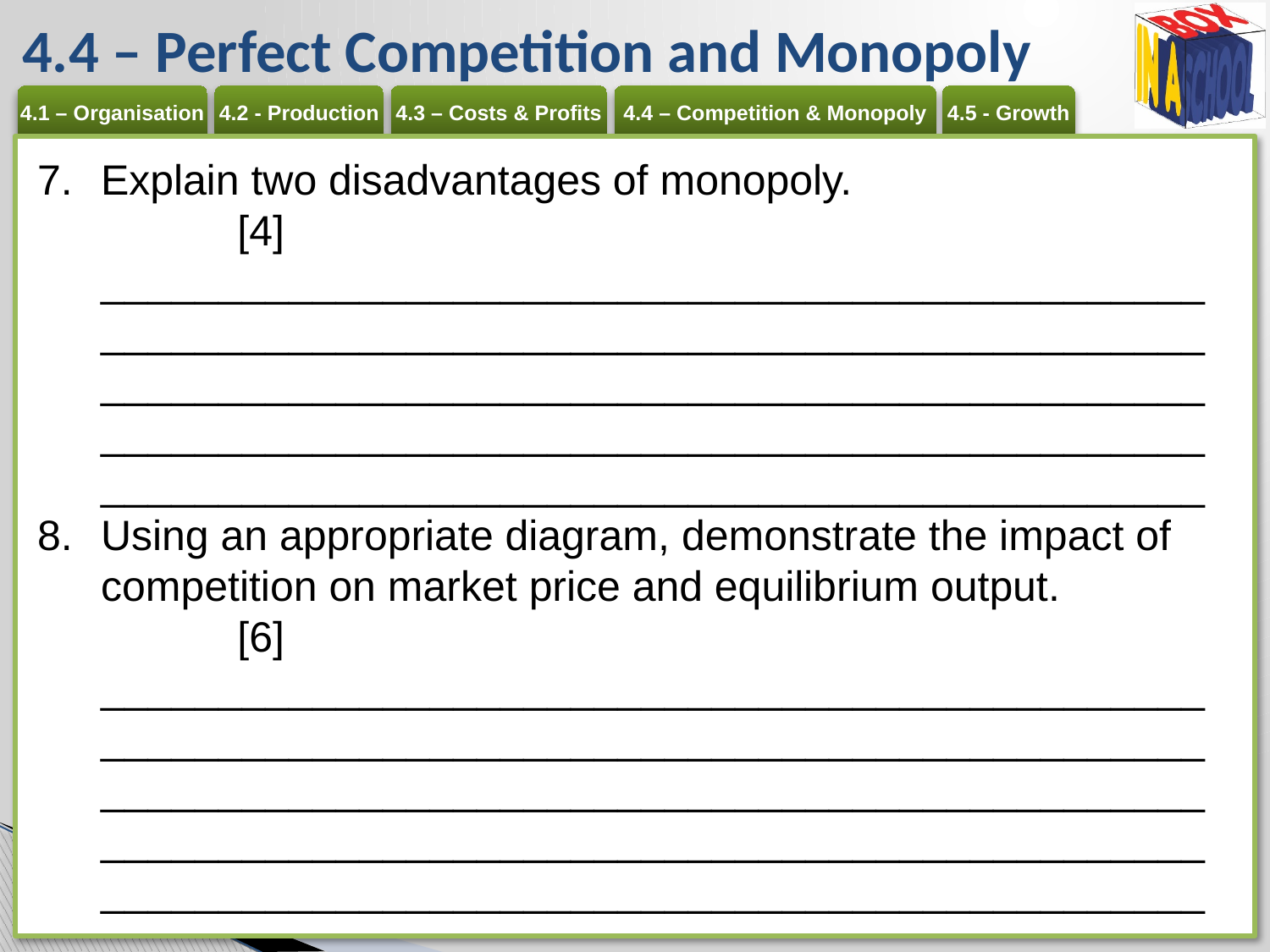

# 4.4 – Perfect Competition and Monopoly
Explain two disadvantages of monopoly. 	[4]
___________________________________________________________________________________________________________________________________________________________________________________________________________________________________________
Using an appropriate diagram, demonstrate the impact of competition on market price and equilibrium output. 	[6]
_________________________________________________________________________________________________________________________________________________________________________________________________________________________________________________________________________________________________________________________________________